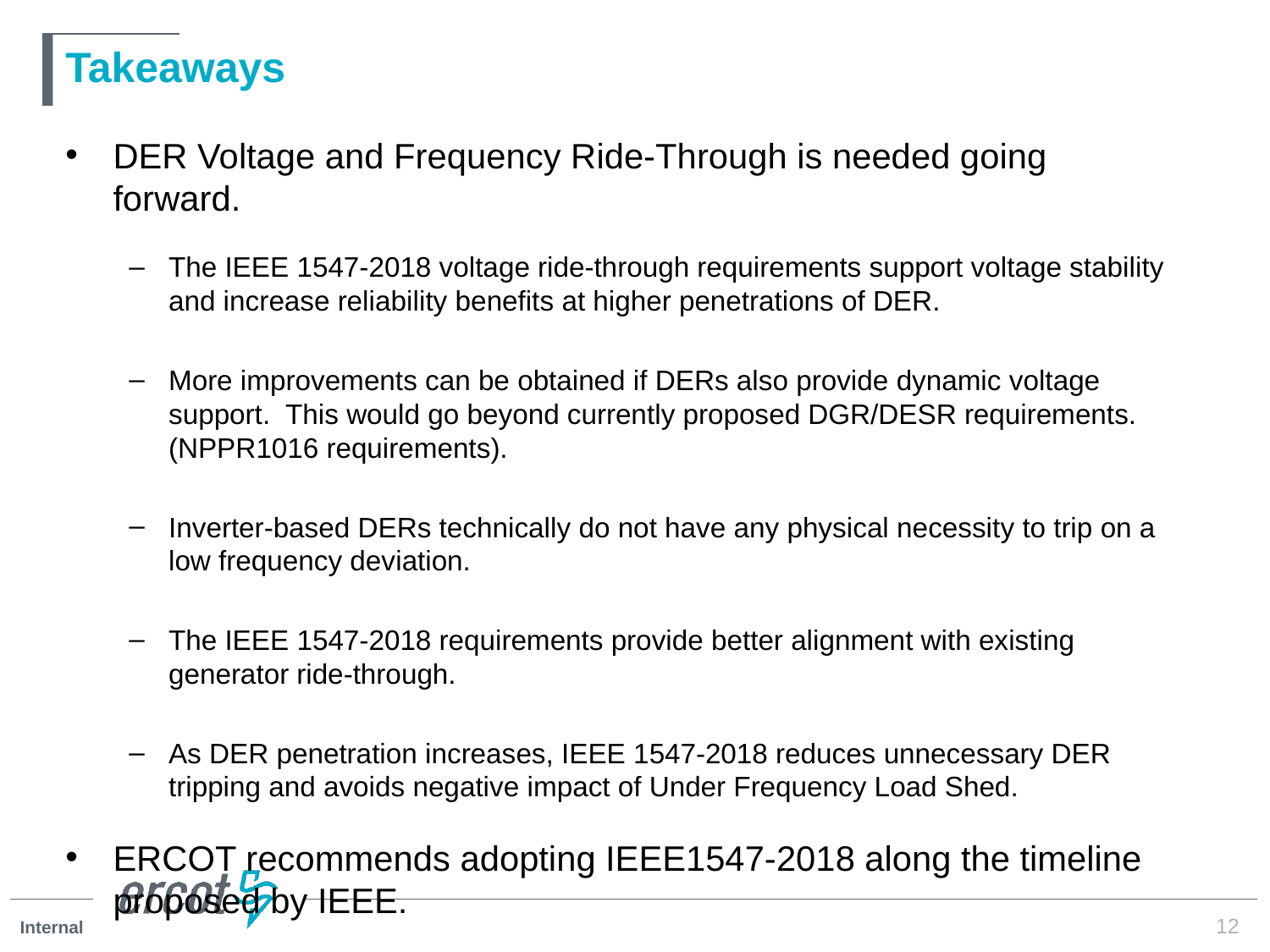

# Takeaways
DER Voltage and Frequency Ride-Through is needed going forward.

The IEEE 1547-2018 voltage ride-through requirements support voltage stability and increase reliability benefits at higher penetrations of DER.

More improvements can be obtained if DERs also provide dynamic voltage support.  This would go beyond currently proposed DGR/DESR requirements. (NPPR1016 requirements).

Inverter-based DERs technically do not have any physical necessity to trip on a low frequency deviation.

The IEEE 1547-2018 requirements provide better alignment with existing generator ride-through.

As DER penetration increases, IEEE 1547-2018 reduces unnecessary DER tripping and avoids negative impact of Under Frequency Load Shed.

ERCOT recommends adopting IEEE1547-2018 along the timeline proposed by IEEE.
12